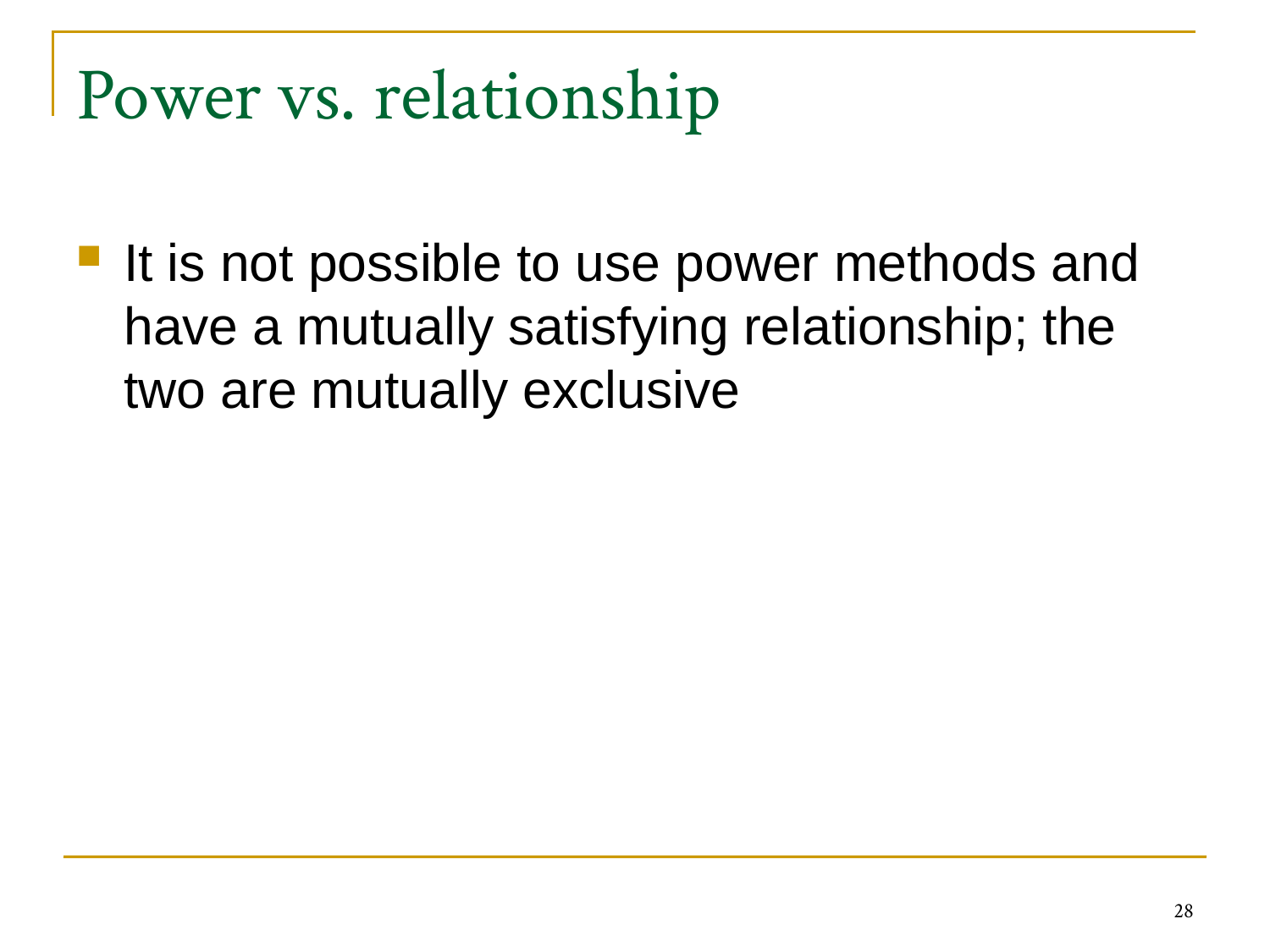

# Power vs. relationship
It is not possible to use power methods and have a mutually satisfying relationship; the two are mutually exclusive
28